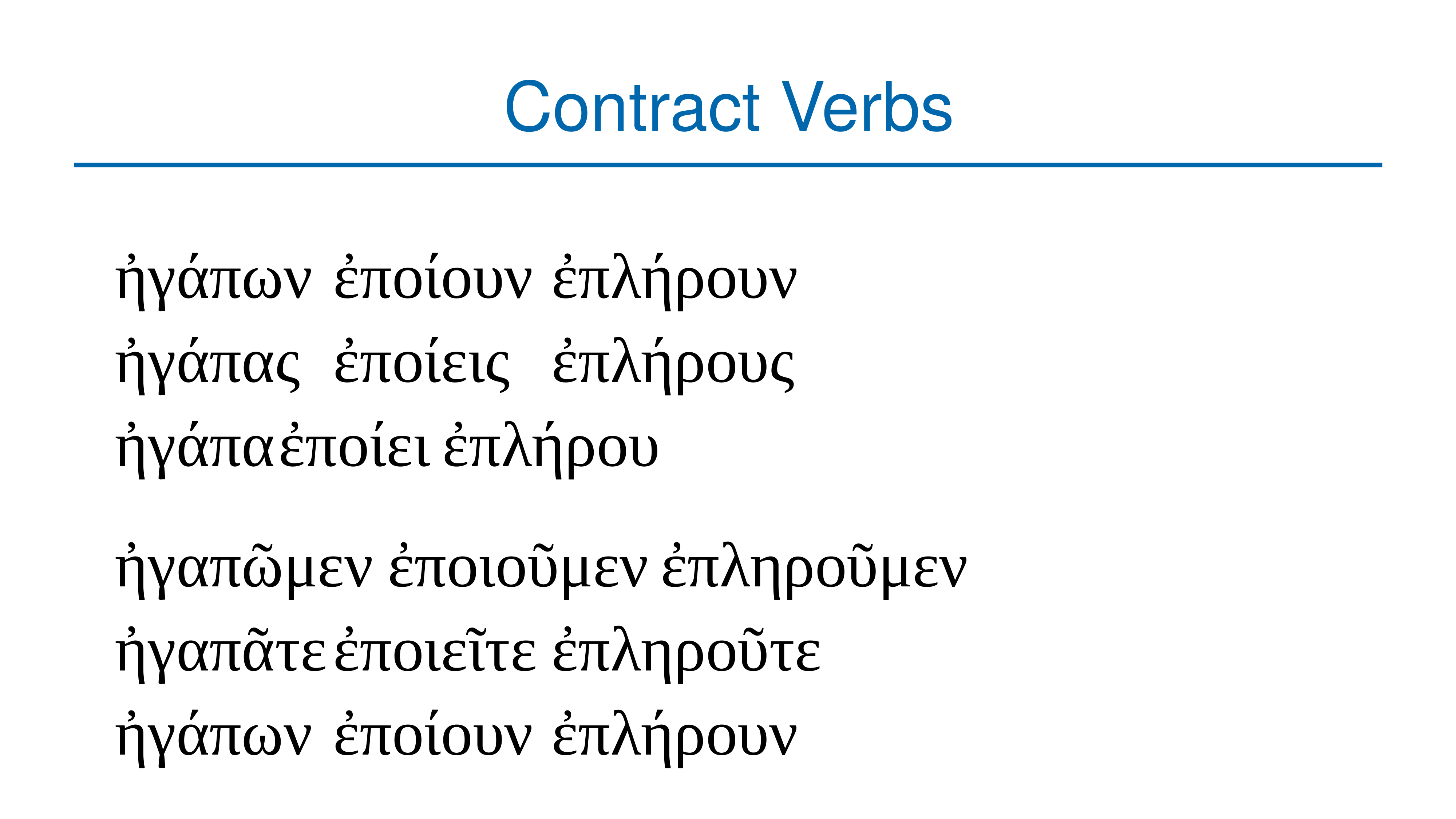

# Contract Verbs
ἠγάπων	ἐποίουν	ἐπλήρουν
ἠγάπας	ἐποίεις	ἐπλήρους
ἠγάπα	ἐποίει	ἐπλήρου
ἠγαπῶμεν	ἐποιοῦμεν	ἐπληροῦμεν
ἠγαπᾶτε	ἐποιεῖτε	ἐπληροῦτε
ἠγάπων	ἐποίουν	ἐπλήρουν